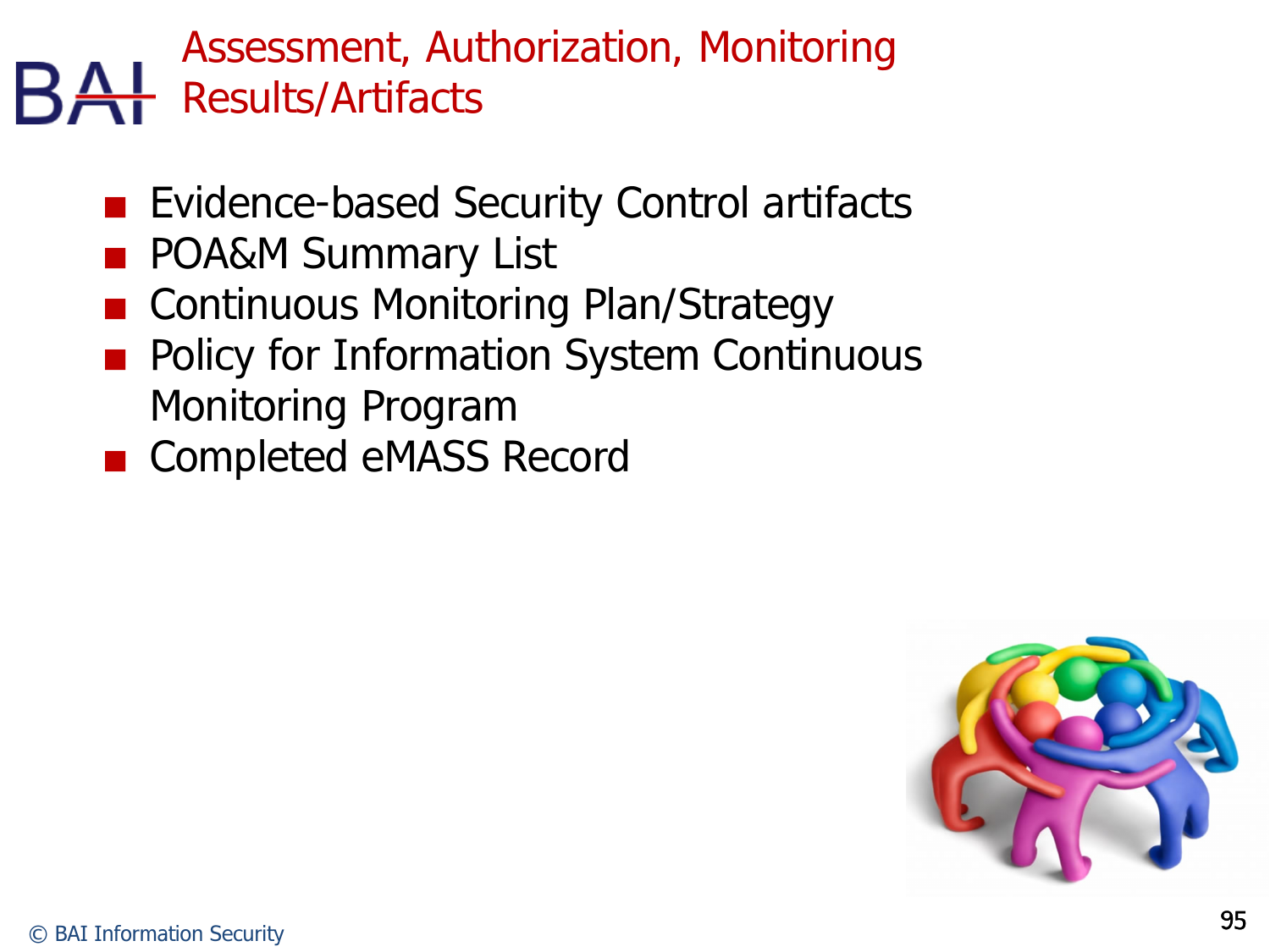

# Assessment, Authorization, Monitoring Results/Artifacts
Evidence-based Security Control artifacts
POA&M Summary List
Continuous Monitoring Plan/Strategy
Policy for Information System Continuous Monitoring Program
Completed eMASS Record